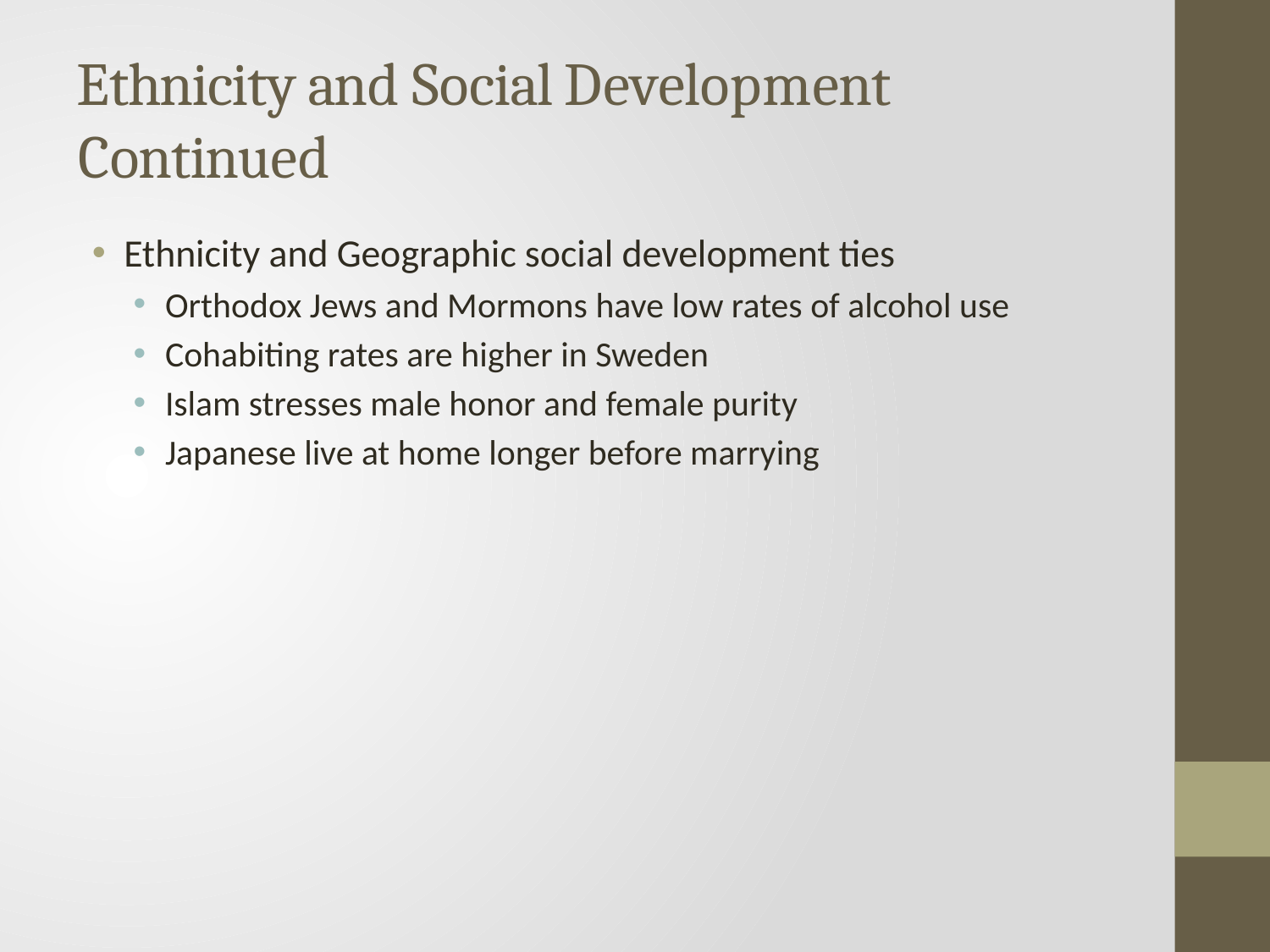

# Ethnicity and Social Development Continued
Ethnicity and Geographic social development ties
Orthodox Jews and Mormons have low rates of alcohol use
Cohabiting rates are higher in Sweden
Islam stresses male honor and female purity
Japanese live at home longer before marrying